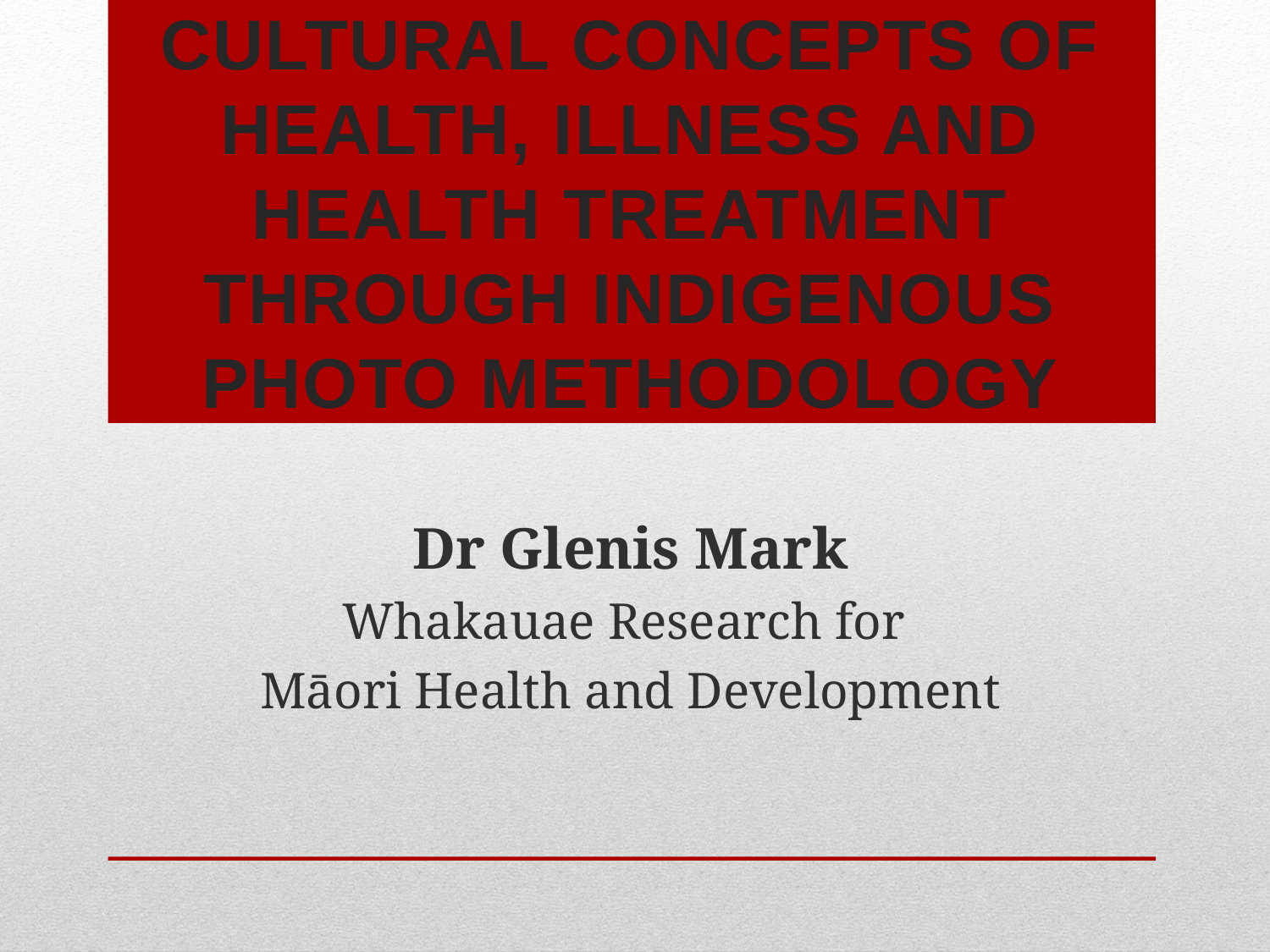

# CULTURAL CONCEPTS OF HEALTH, ILLNESS AND HEALTH TREATMENT THROUGH INDIGENOUS PHOTO METHODOLOGY
Dr Glenis Mark
Whakauae Research for
Māori Health and Development